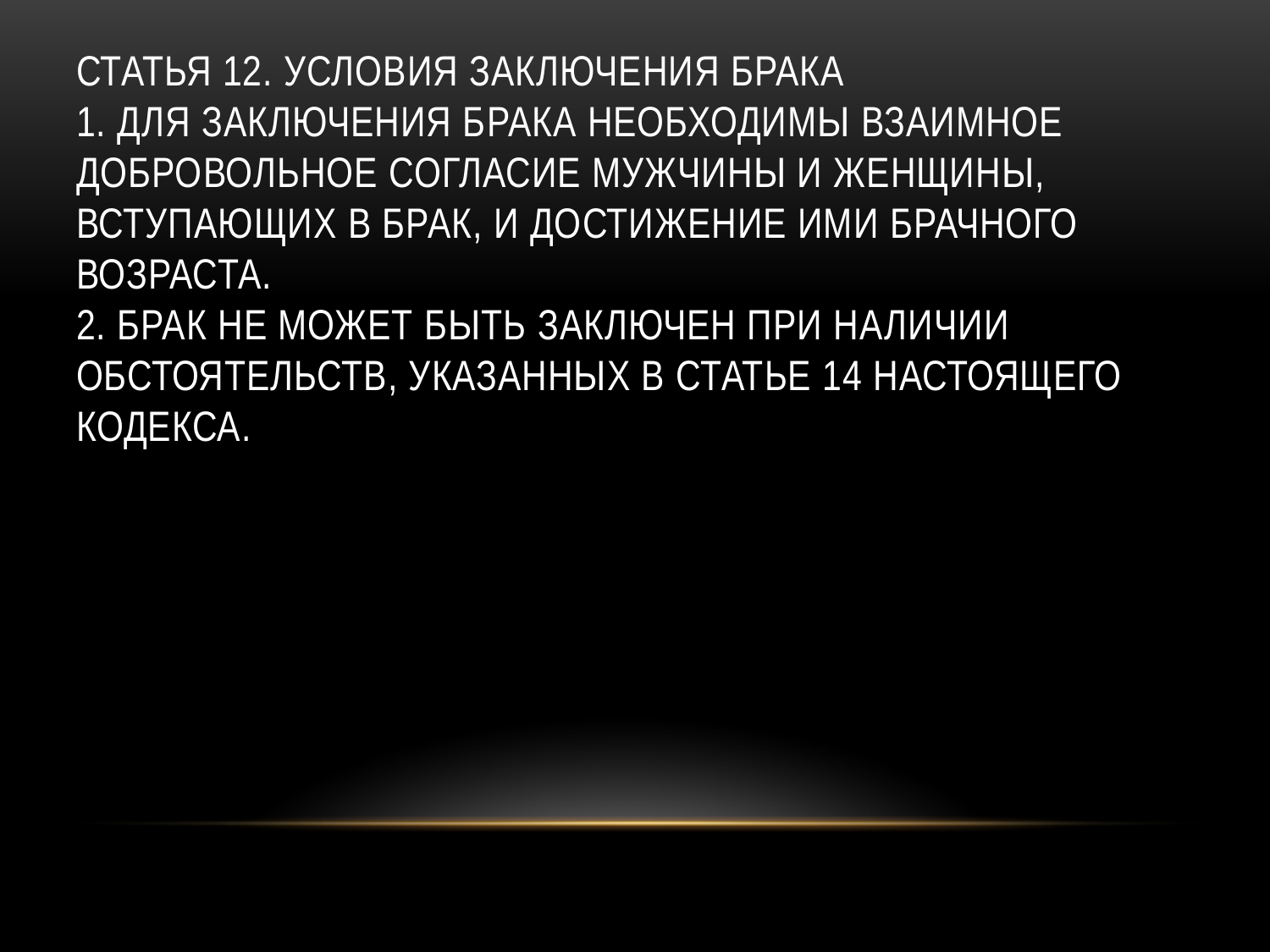

# Статья 12. Условия заключения брака 1. Для заключения брака необходимы взаимное добровольное согласие мужчины и женщины, вступающих в брак, и достижение ими брачного возраста. 2. Брак не может быть заключен при наличии обстоятельств, указанных в статье 14 настоящего Кодекса.